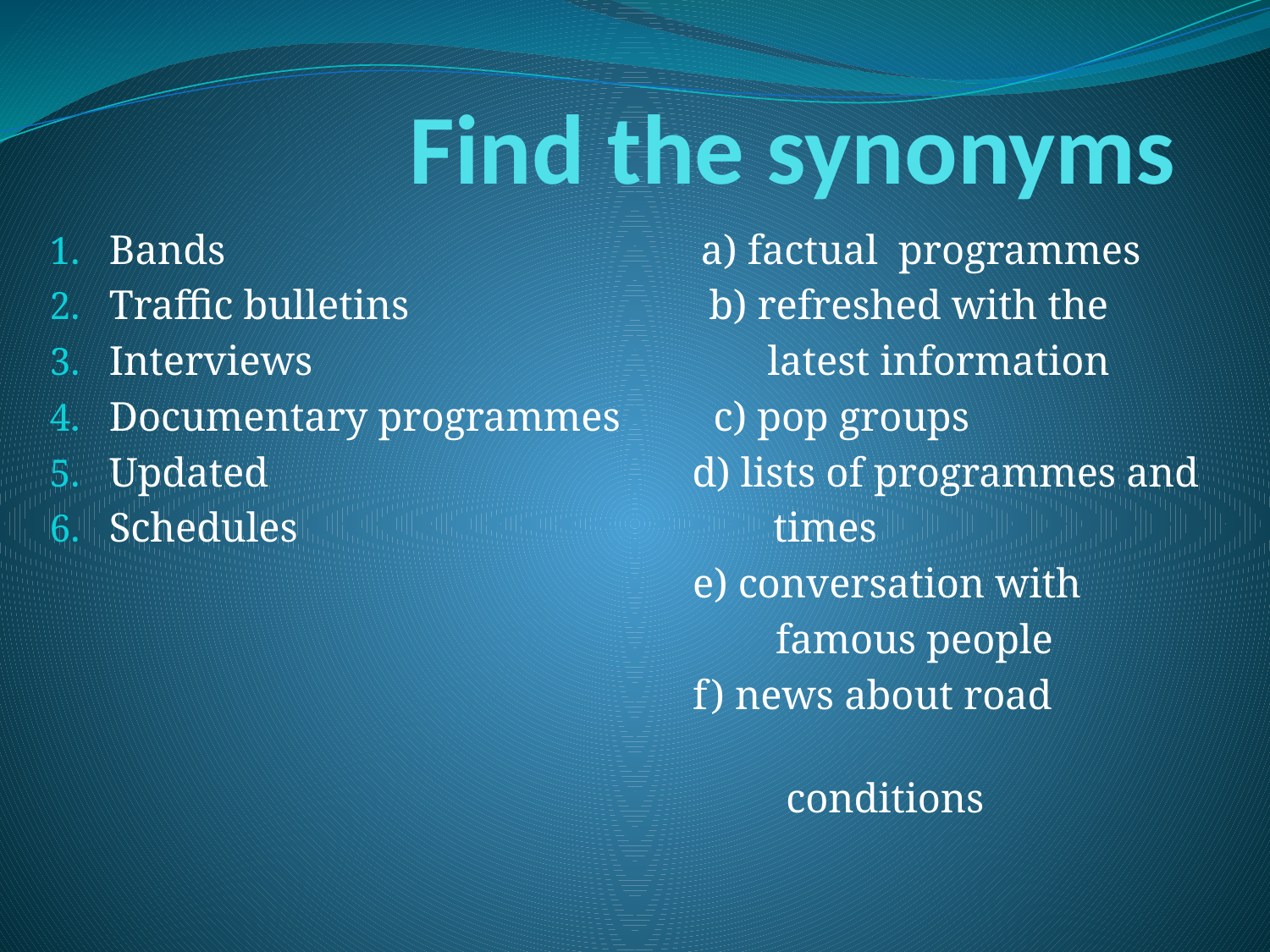

# Find the synonyms
Bands                                              a) factual  programmes
Traffic bulletins                             b) refreshed with the
Interviews                                            latest information
Documentary programmes         c) pop groups
Updated                                         d) lists of programmes and
Schedules                                              times
                                                              e) conversation with
                                                                      famous people
                                                              f) news about road
                                                                       conditions